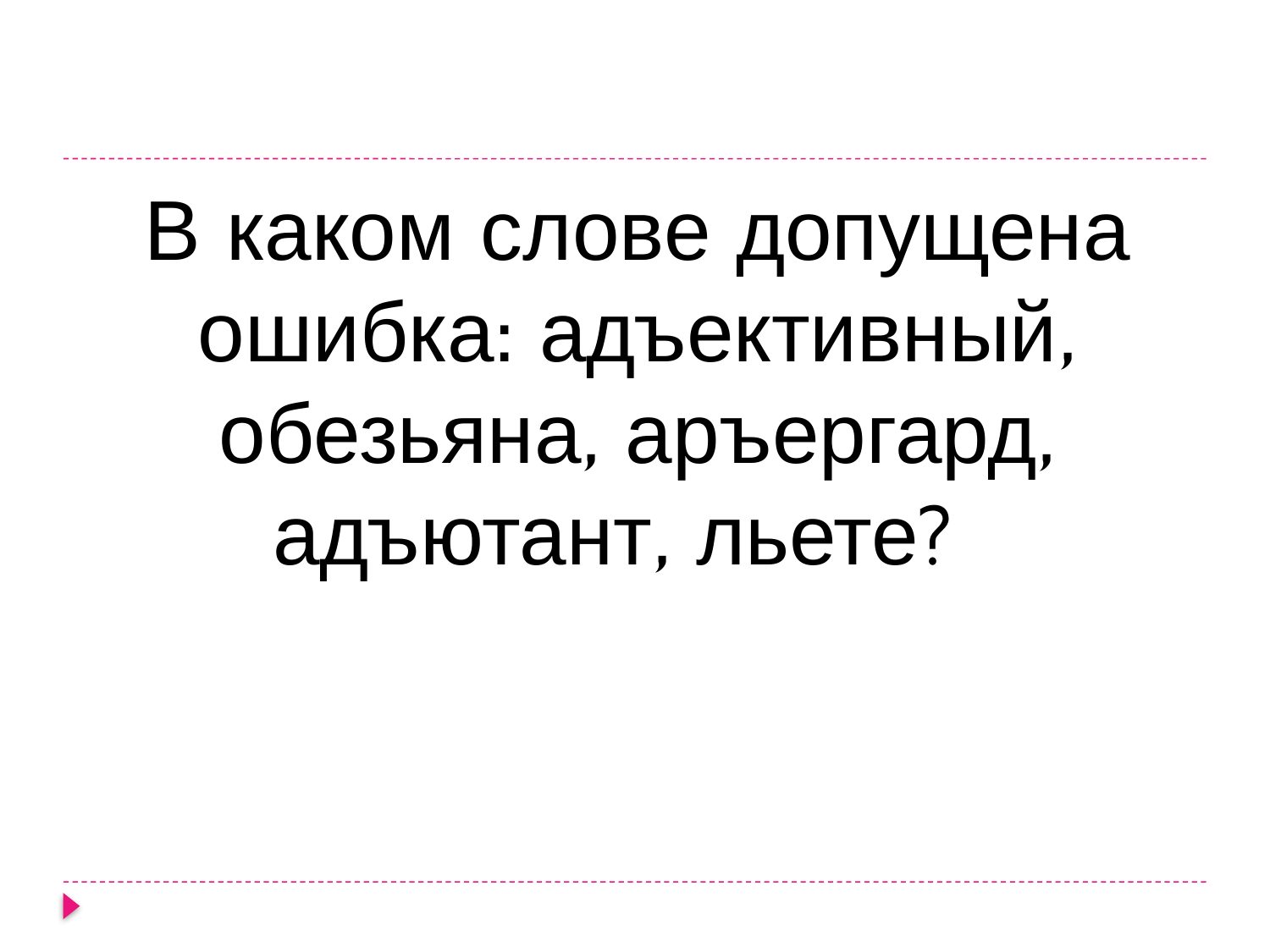

В каком слове допущена ошибка: адъективный, обезьяна, аръергард, адъютант, льете?